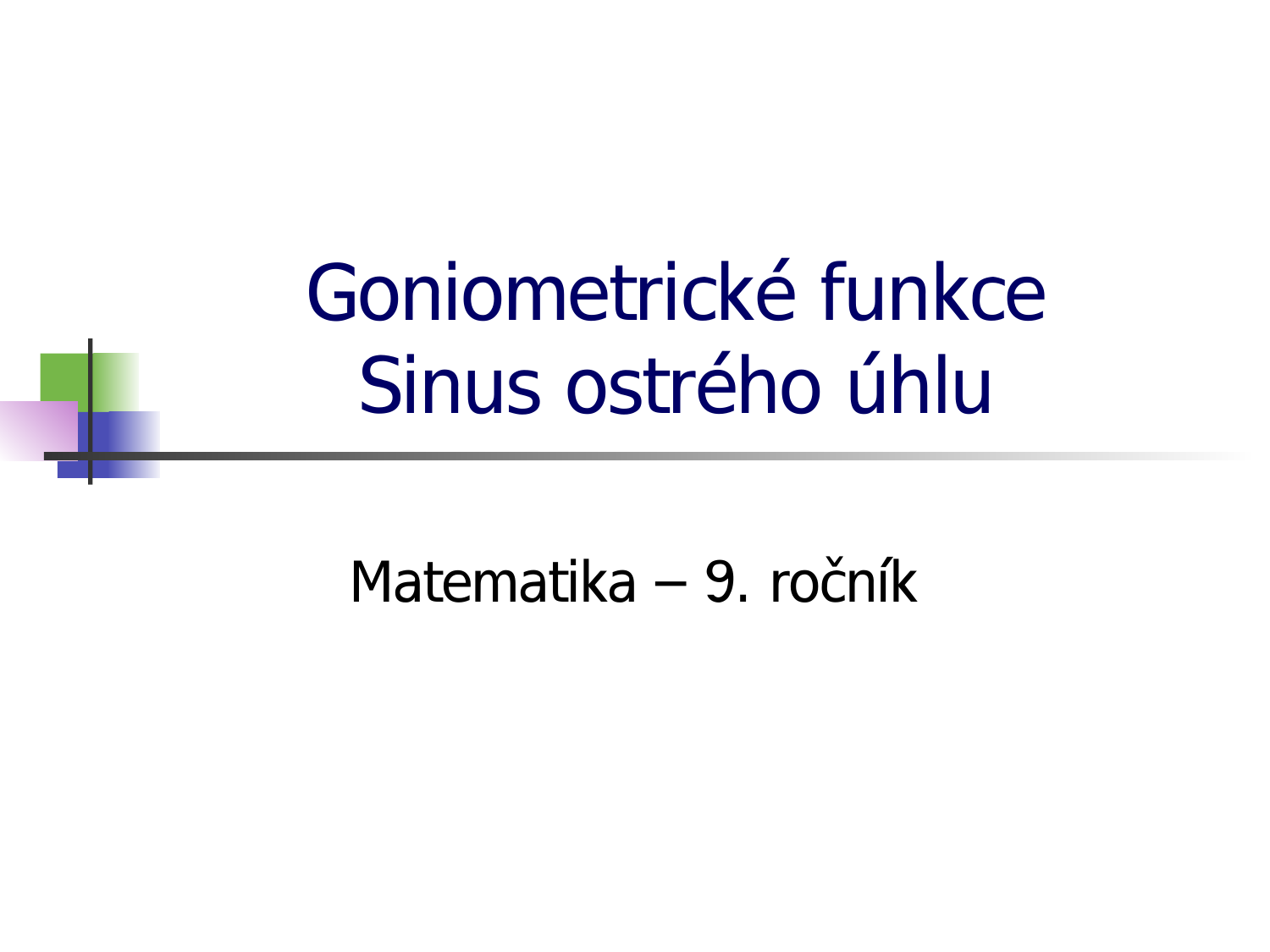

# Goniometrické funkce Sinus ostrého úhlu
Matematika – 9. ročník